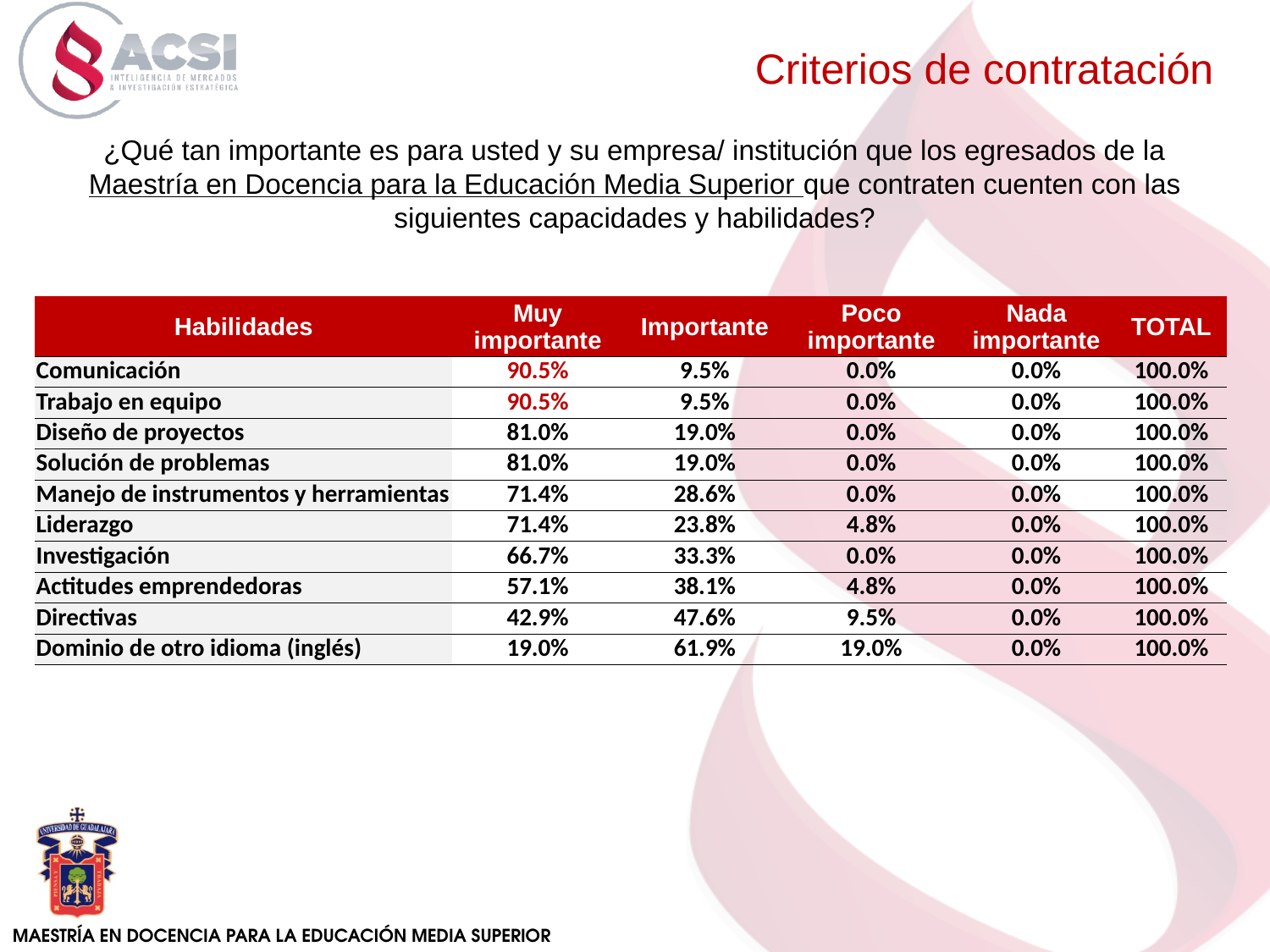

Criterios de contratación
¿Qué tan importante es para usted y su empresa/ institución que los egresados de la Maestría en Docencia para la Educación Media Superior que contraten cuenten con las siguientes capacidades y habilidades?
| Habilidades | Muy importante | Importante | Poco importante | Nada importante | TOTAL |
| --- | --- | --- | --- | --- | --- |
| Comunicación | 90.5% | 9.5% | 0.0% | 0.0% | 100.0% |
| Trabajo en equipo | 90.5% | 9.5% | 0.0% | 0.0% | 100.0% |
| Diseño de proyectos | 81.0% | 19.0% | 0.0% | 0.0% | 100.0% |
| Solución de problemas | 81.0% | 19.0% | 0.0% | 0.0% | 100.0% |
| Manejo de instrumentos y herramientas | 71.4% | 28.6% | 0.0% | 0.0% | 100.0% |
| Liderazgo | 71.4% | 23.8% | 4.8% | 0.0% | 100.0% |
| Investigación | 66.7% | 33.3% | 0.0% | 0.0% | 100.0% |
| Actitudes emprendedoras | 57.1% | 38.1% | 4.8% | 0.0% | 100.0% |
| Directivas | 42.9% | 47.6% | 9.5% | 0.0% | 100.0% |
| Dominio de otro idioma (inglés) | 19.0% | 61.9% | 19.0% | 0.0% | 100.0% |